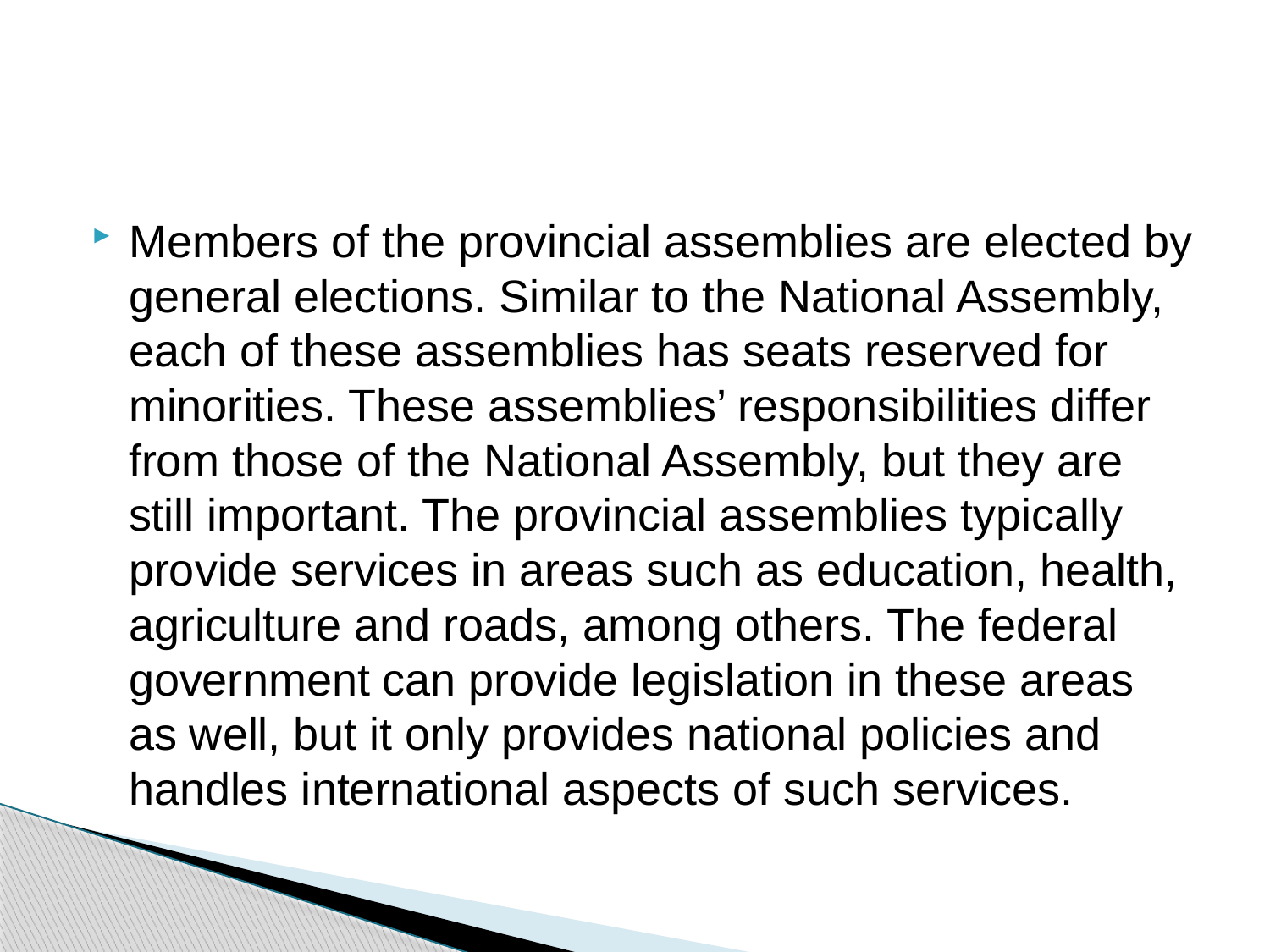

#
Members of the provincial assemblies are elected by general elections. Similar to the National Assembly, each of these assemblies has seats reserved for minorities. These assemblies’ responsibilities differ from those of the National Assembly, but they are still important. The provincial assemblies typically provide services in areas such as education, health, agriculture and roads, among others. The federal government can provide legislation in these areas as well, but it only provides national policies and handles international aspects of such services.